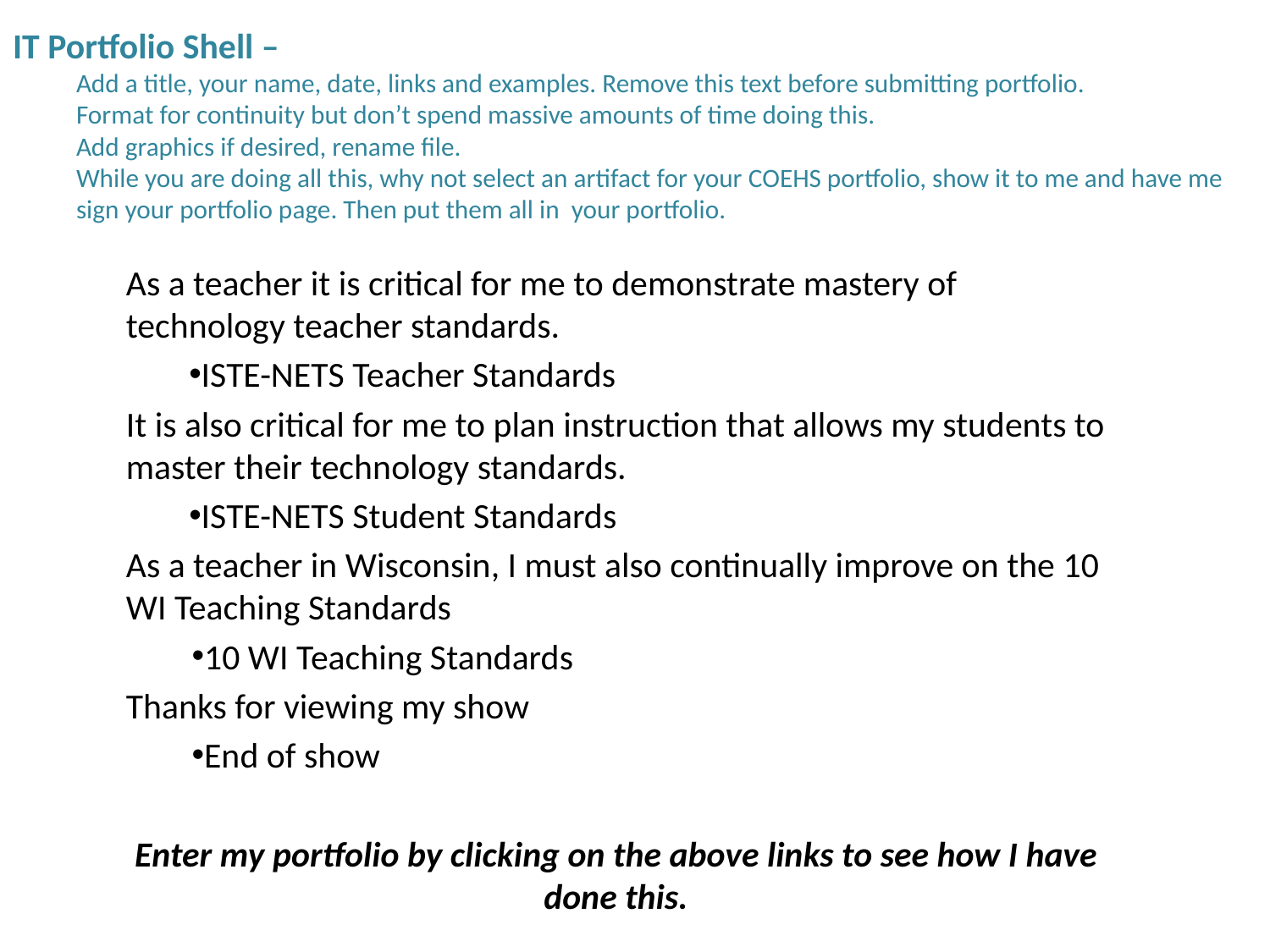

# IT Portfolio Shell – Add a title, your name, date, links and examples. Remove this text before submitting portfolio. Format for continuity but don’t spend massive amounts of time doing this. Add graphics if desired, rename file. While you are doing all this, why not select an artifact for your COEHS portfolio, show it to me and have me sign your portfolio page. Then put them all in  your portfolio.
As a teacher it is critical for me to demonstrate mastery of technology teacher standards.
ISTE-NETS Teacher Standards
It is also critical for me to plan instruction that allows my students to master their technology standards.
ISTE-NETS Student Standards
As a teacher in Wisconsin, I must also continually improve on the 10 WI Teaching Standards
10 WI Teaching Standards
Thanks for viewing my show
End of show

Enter my portfolio by clicking on the above links to see how I have done this.